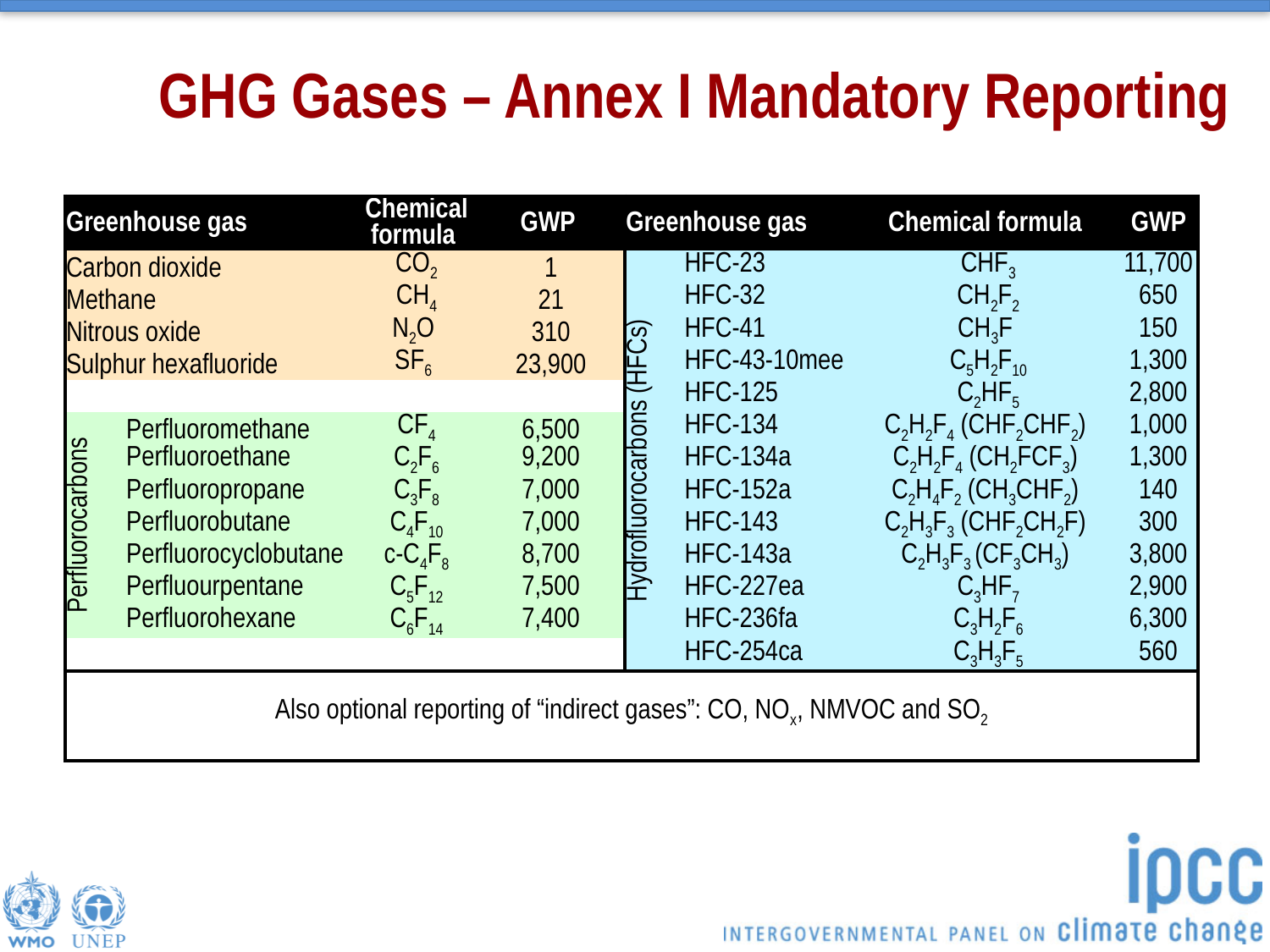

# GHG Gases – Annex I Mandatory Reporting
| Greenhouse gas |  | Chemical formula | GWP | Greenhouse gas |  | Chemical formula | GWP |
| --- | --- | --- | --- | --- | --- | --- | --- |
| Carbon dioxide |  | CO2 | 1 | Hydrofluorocarbons (HFCs) | HFC-23 | CHF3 | 11,700 |
| Methane |  | CH4 | 21 |  | HFC-32 | CH2F2 | 650 |
| Nitrous oxide |  | N2O | 310 |  | HFC-41 | CH3F | 150 |
| Sulphur hexafluoride |  | SF6 | 23,900 |  | HFC-43-10mee | C5H2F10 | 1,300 |
|  |  |  |  |  | HFC-125 | C2HF5 | 2,800 |
| Perfluorocarbons | Perfluoromethane | CF4 | 6,500 |  | HFC-134 | C2H2F4 (CHF2CHF2) | 1,000 |
|  | Perfluoroethane | C2F6 | 9,200 |  | HFC-134a | C2H2F4 (CH2FCF3) | 1,300 |
|  | Perfluoropropane | C3F8 | 7,000 |  |  |  |  |
|  |  |  |  |  | HFC-152a | C2H4F2 (CH3CHF2) | 140 |
|  | Perfluorobutane | C4F10 | 7,000 |  | HFC-143 | C2H3F3 (CHF2CH2F) | 300 |
|  | Perfluorocyclobutane | c-C4F8 | 8,700 |  | HFC-143a | C2H3F3 (CF3CH3) | 3,800 |
|  | Perfluourpentane | C5F12 | 7,500 |  | HFC-227ea | C3HF7 | 2,900 |
|  | Perfluorohexane | C6F14 | 7,400 |  | HFC-236fa | C3H2F6 | 6,300 |
|  |  |  |  |  | HFC-254ca | C3H3F5 | 560 |
| Also optional reporting of “indirect gases”: CO, NOx, NMVOC and SO2 |  |  |  |  |  |  |  |